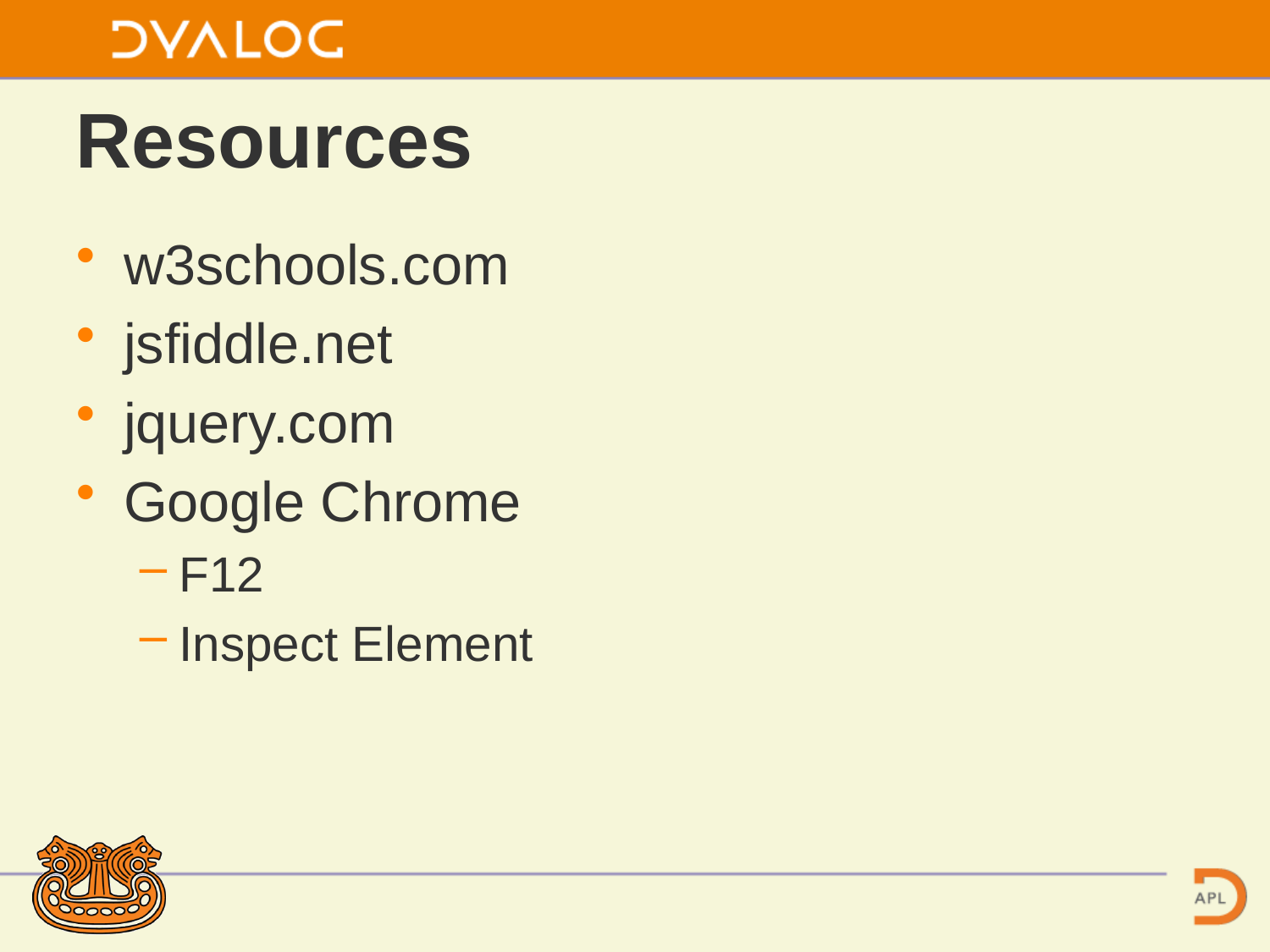

# Resources
w3schools.com
jsfiddle.net
jquery.com
Google Chrome
F12
Inspect Element